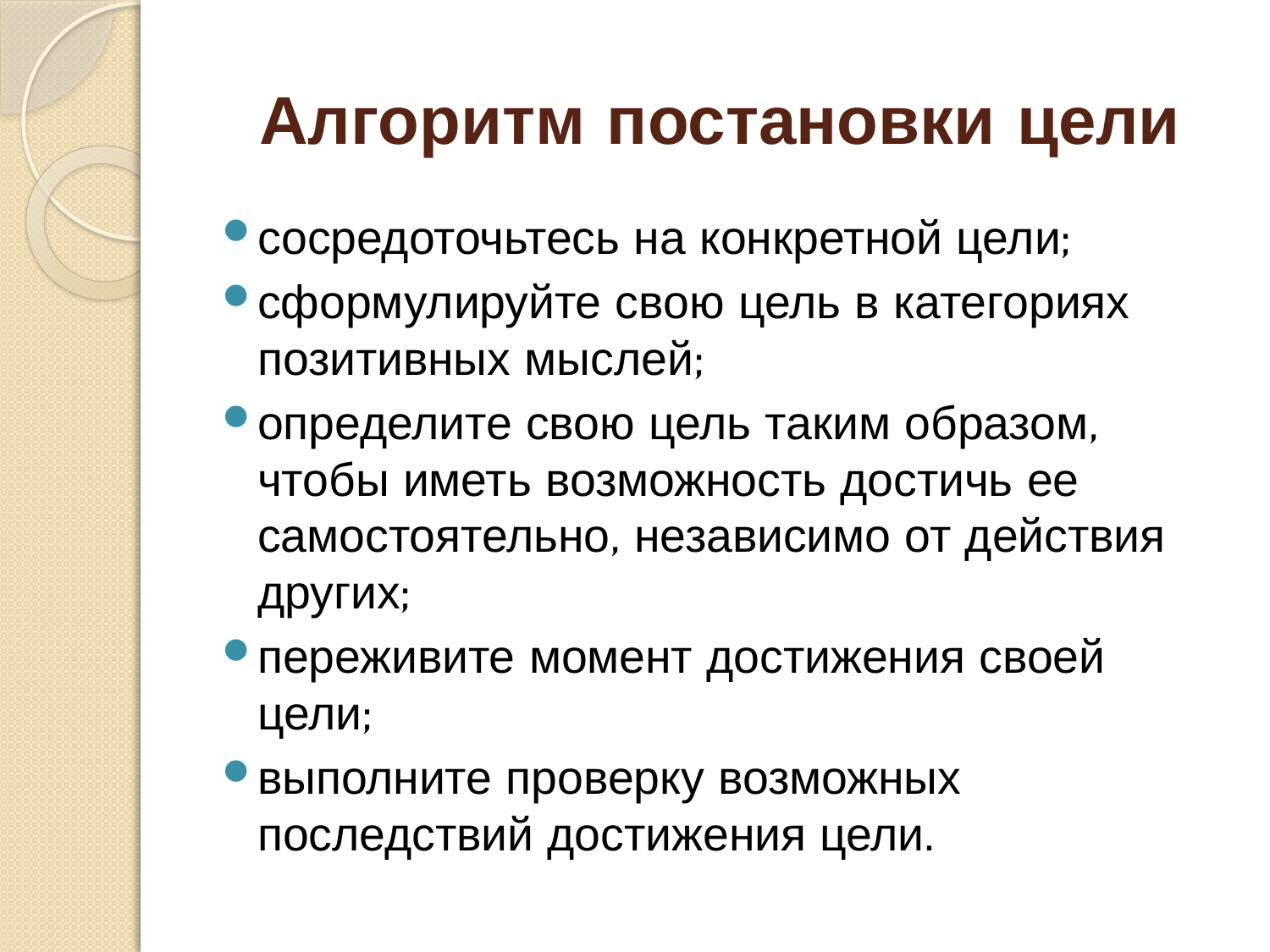

# Алгоритм постановки цели
сосредоточьтесь на конкретной цели;
сформулируйте свою цель в категориях позитивных мыслей;
определите свою цель таким образом, чтобы иметь возможность достичь ее самостоятельно, независимо от действия других;
переживите момент достижения своей цели;
выполните проверку возможных последствий достижения цели.